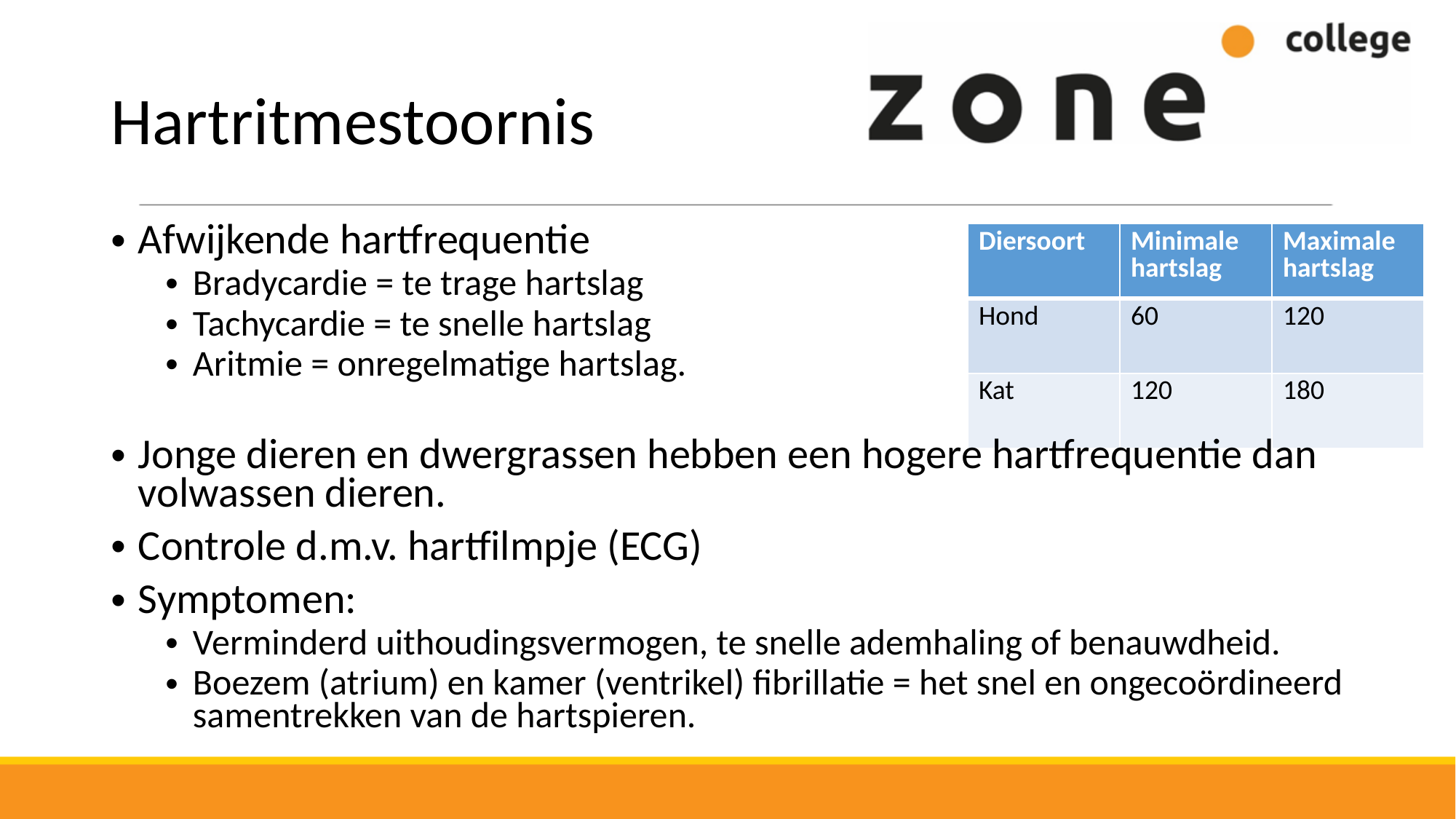

# Hartritmestoornis
Afwijkende hartfrequentie
Bradycardie = te trage hartslag
Tachycardie = te snelle hartslag
Aritmie = onregelmatige hartslag.

Jonge dieren en dwergrassen hebben een hogere hartfrequentie dan volwassen dieren.
Controle d.m.v. hartfilmpje (ECG)
Symptomen:
Verminderd uithoudingsvermogen, te snelle ademhaling of benauwdheid.
Boezem (atrium) en kamer (ventrikel) fibrillatie = het snel en ongecoördineerd samentrekken van de hartspieren.

| Diersoort | Minimale hartslag | Maximale hartslag |
| --- | --- | --- |
| Hond | 60 | 120 |
| Kat | 120 | 180 |